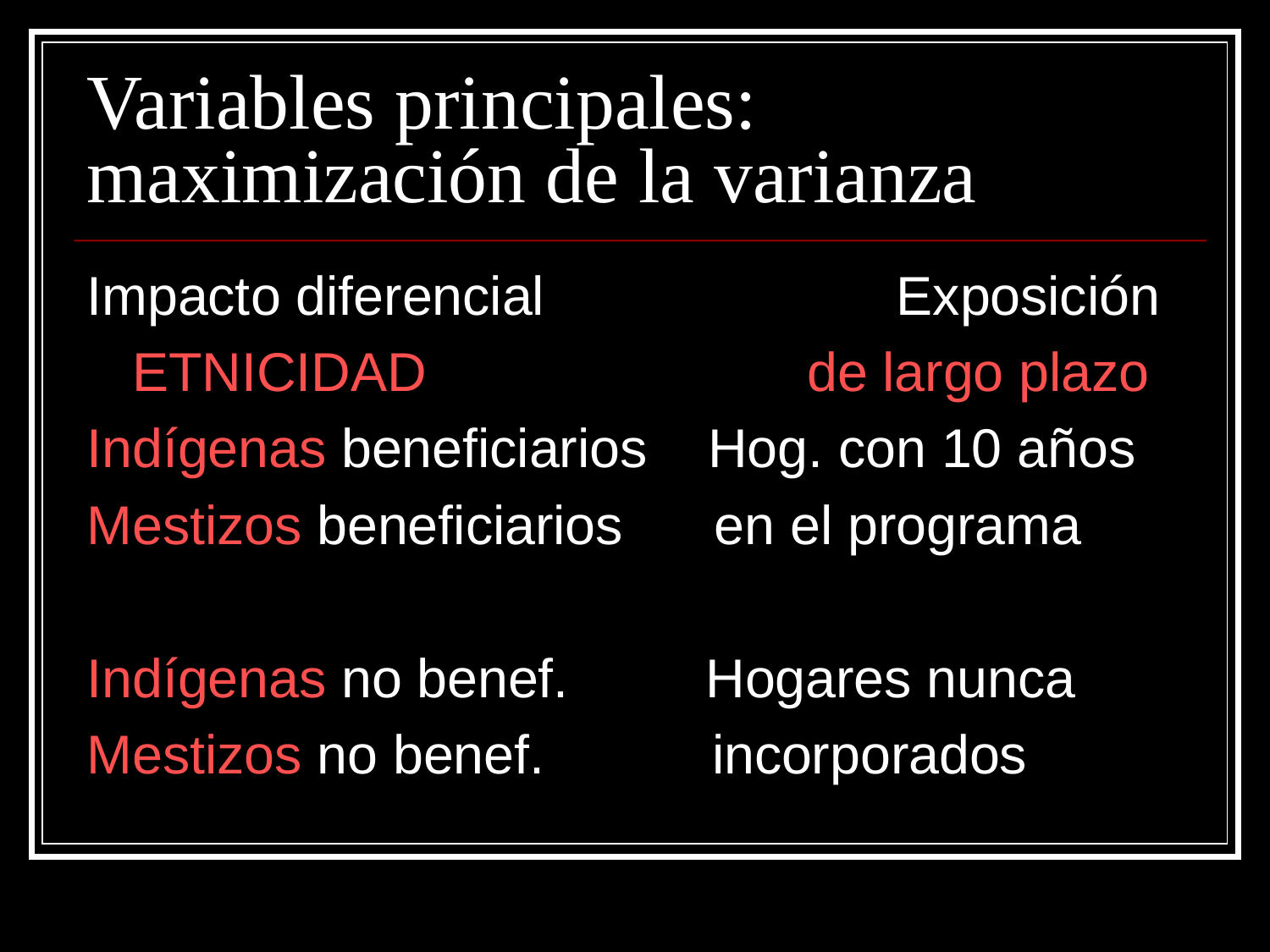

# Variables principales: maximización de la varianza
Impacto diferencial			Exposición
   ETNICIDAD                         de largo plazo
Indígenas beneficiarios    Hog. con 10 años
Mestizos beneficiarios      en el programa

Indígenas no benef.         Hogares nunca
Mestizos no benef.           incorporados